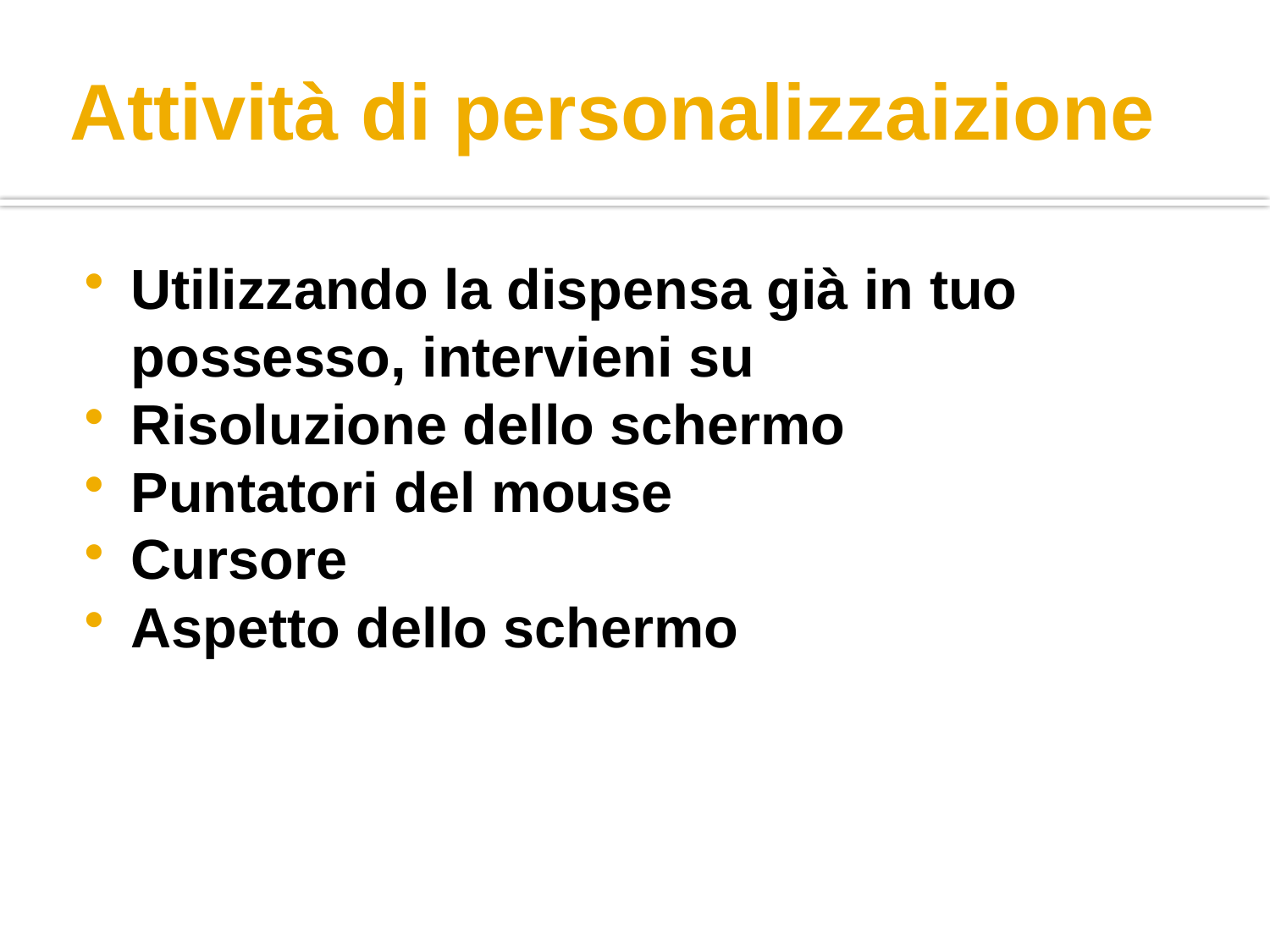

# Attività di personalizzaizione
Utilizzando la dispensa già in tuo possesso, intervieni su
Risoluzione dello schermo
Puntatori del mouse
Cursore
Aspetto dello schermo